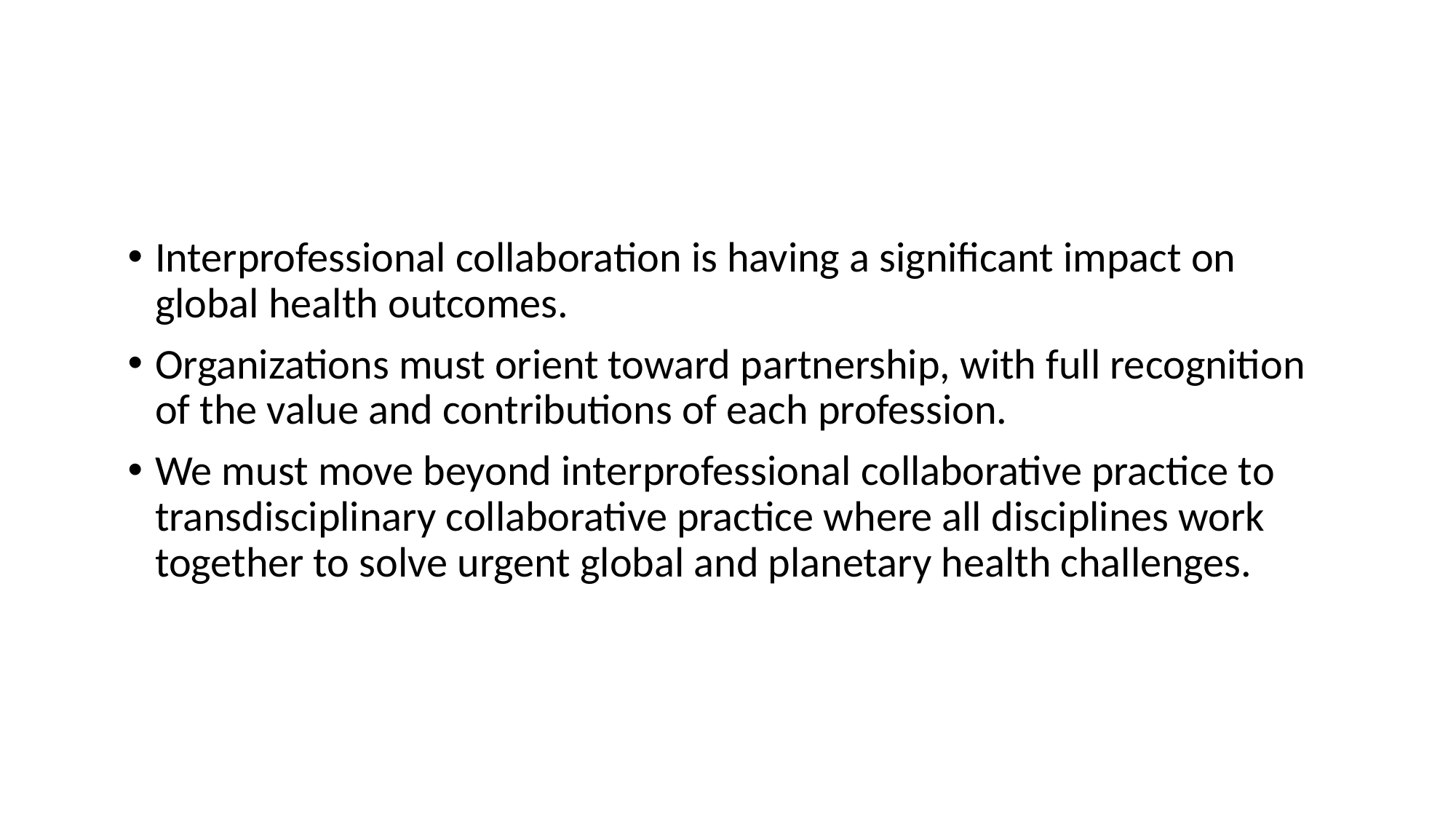

# Summary
Interprofessional collaboration is having a significant impact on global health outcomes.
Organizations must orient toward partnership, with full recognition of the value and contributions of each profession.
We must move beyond interprofessional collaborative practice to transdisciplinary collaborative practice where all disciplines work together to solve urgent global and planetary health challenges.